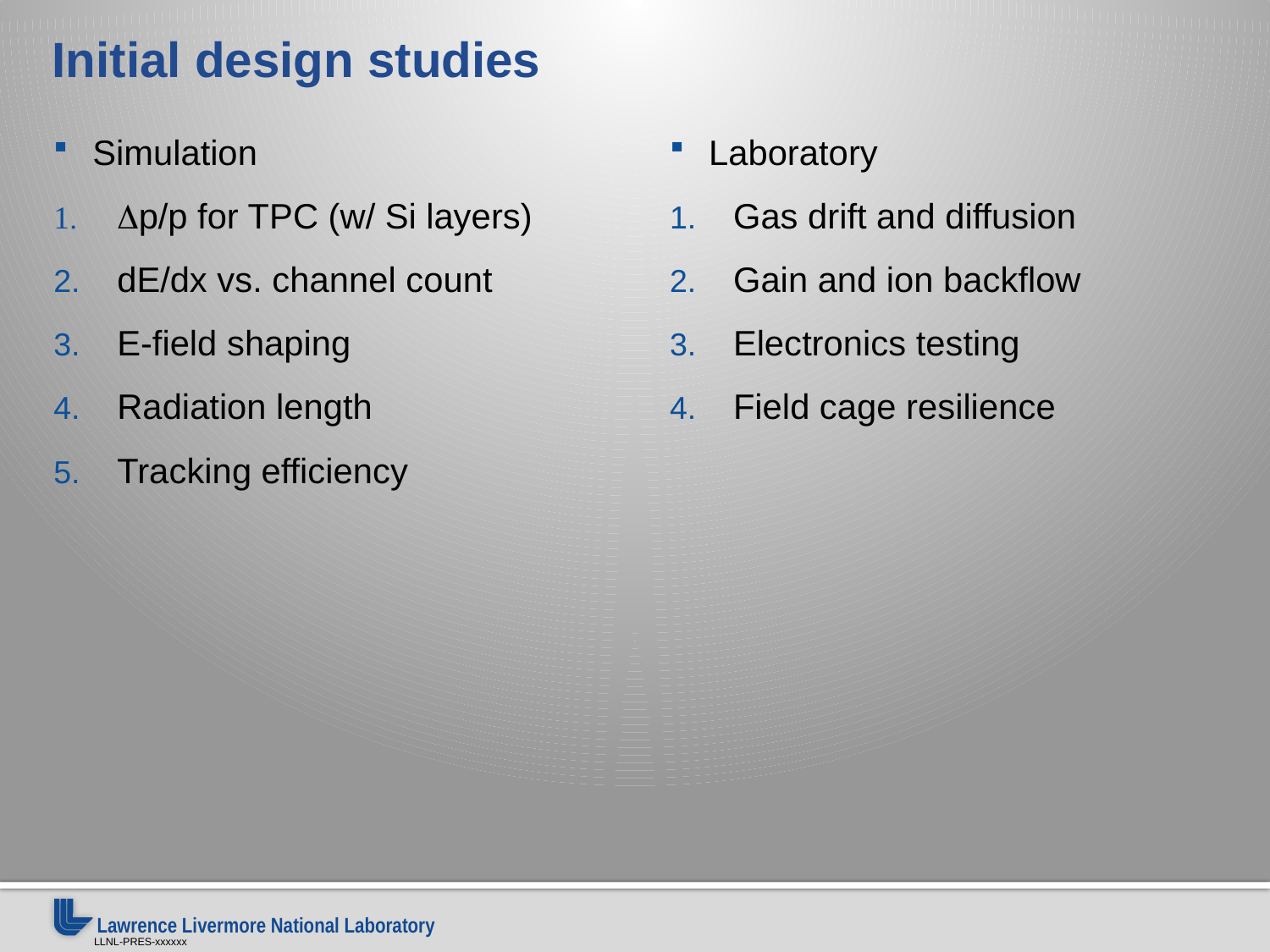

# Initial design studies
Simulation
Δp/p for TPC (w/ Si layers)
dE/dx vs. channel count
E-field shaping
Radiation length
Tracking efficiency
Laboratory
Gas drift and diffusion
Gain and ion backflow
Electronics testing
Field cage resilience